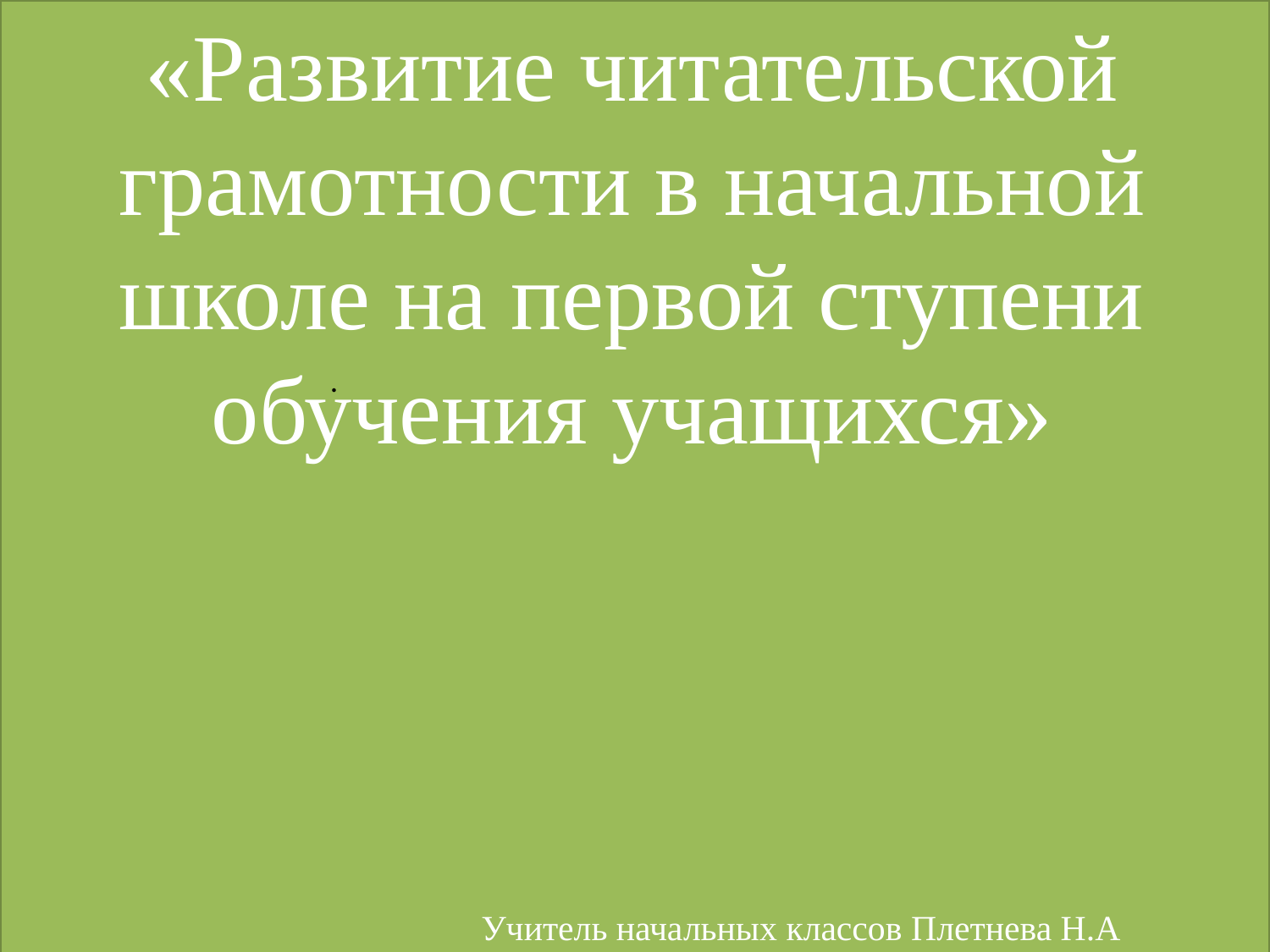

«Развитие читательской грамотности в начальной школе на первой ступени обучения учащихся»

                                      Учитель начальных классов Плетнева Н.А
.